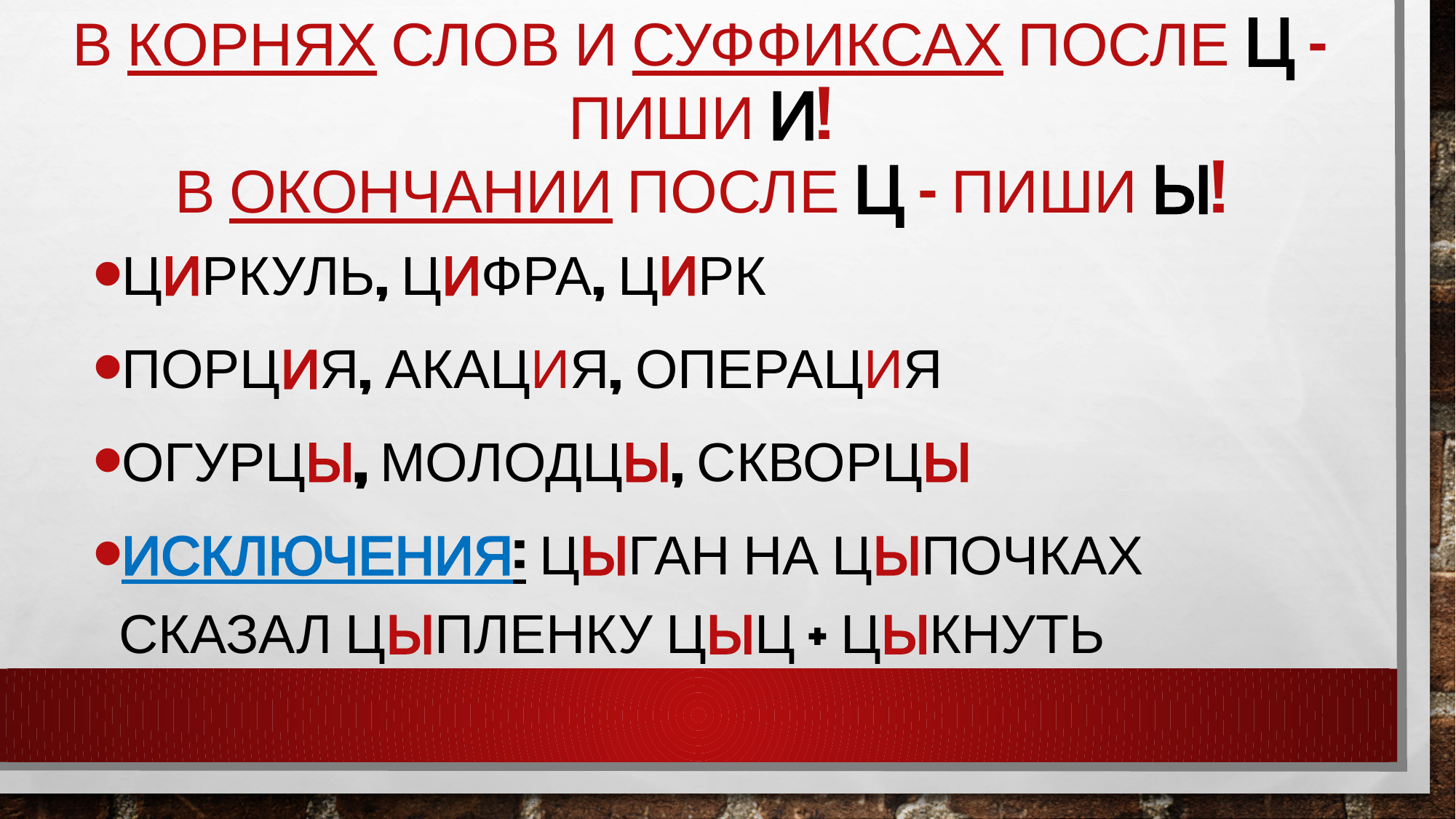

# В корнях слов и суффиксах после Ц - пиши И! В окончании после Ц – пиши Ы!
циркуль, цифра, цирк
Порция, акация, операция
огурцы, молодцы, скворцы
ИСКЛЮЧЕНИЯ: цыган на цыпочках сказал цыпленку цыц + цыкнуть